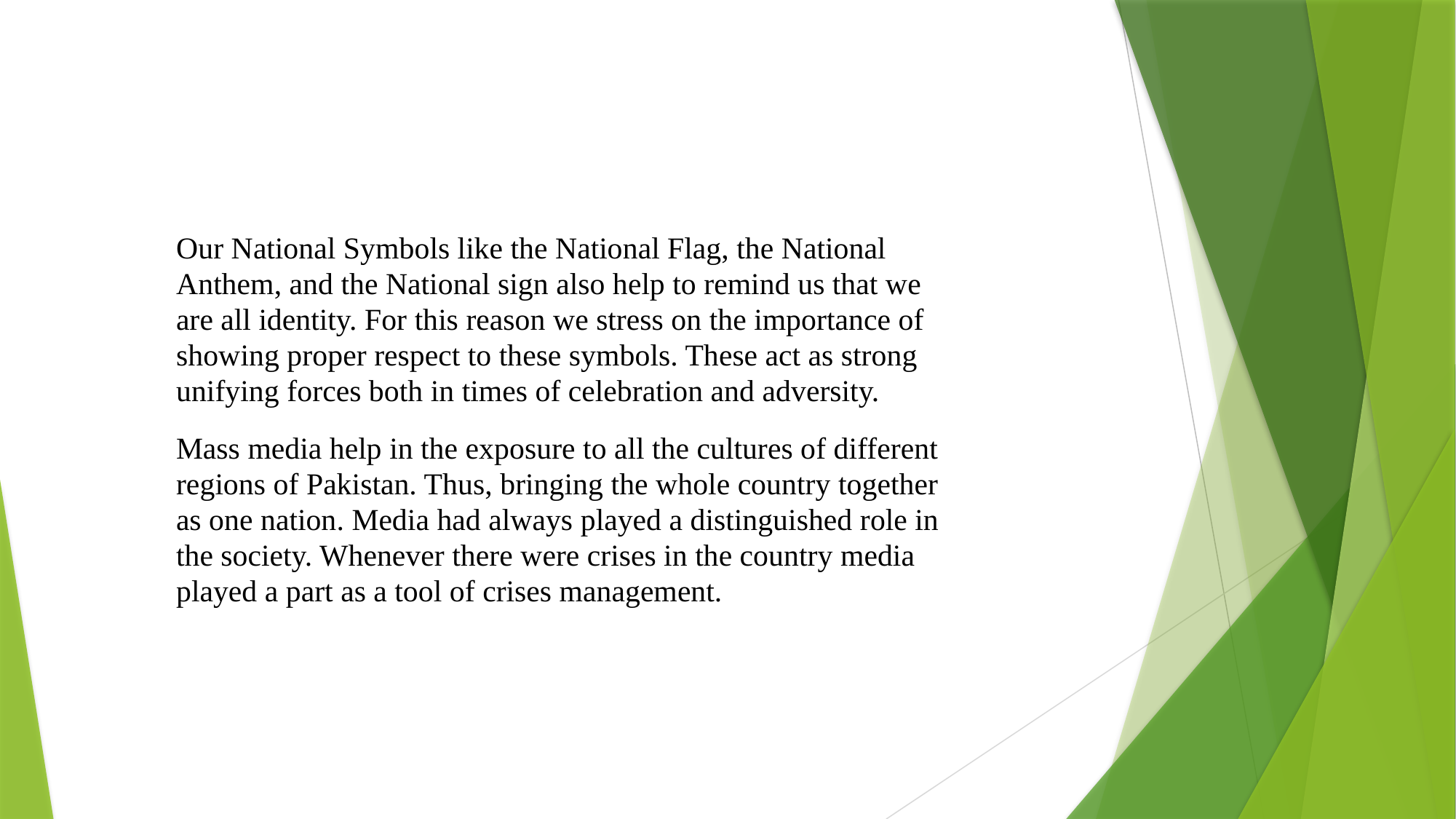

Our National Symbols like the National Flag, the National Anthem, and the National sign also help to remind us that we are all identity. For this reason we stress on the importance of showing proper respect to these symbols. These act as strong unifying forces both in times of celebration and adversity.
Mass media help in the exposure to all the cultures of different regions of Pakistan. Thus, bringing the whole country together as one nation. Media had always played a distinguished role in the society. Whenever there were crises in the country media played a part as a tool of crises management.